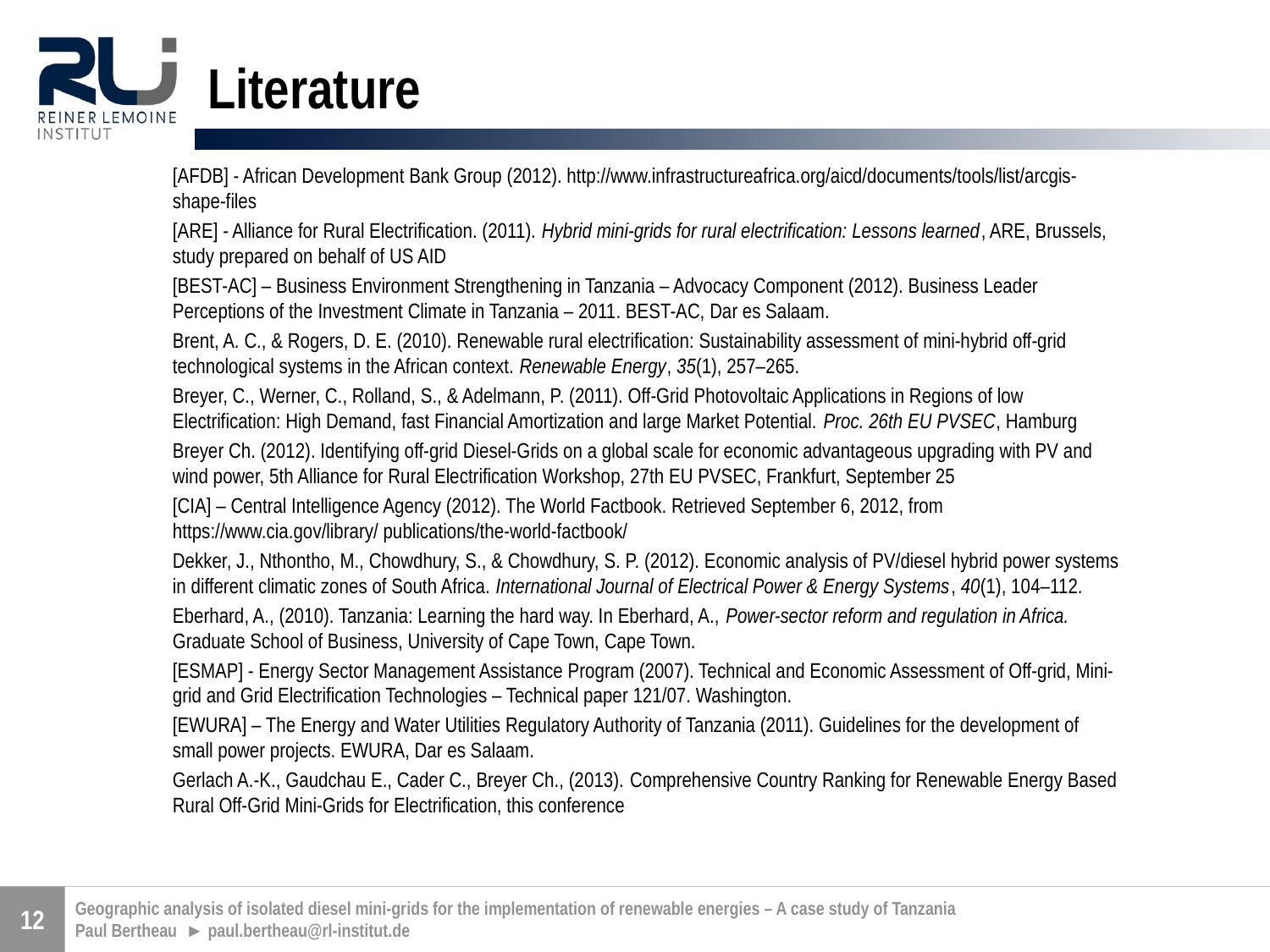

# Literature
[AFDB] - African Development Bank Group (2012). http://www.infrastructureafrica.org/aicd/documents/tools/list/arcgis-shape-files
[ARE] - Alliance for Rural Electrification. (2011). Hybrid mini-grids for rural electrification: Lessons learned, ARE, Brussels, study prepared on behalf of US AID
[BEST-AC] – Business Environment Strengthening in Tanzania – Advocacy Component (2012). Business Leader Perceptions of the Investment Climate in Tanzania – 2011. BEST-AC, Dar es Salaam.
Brent, A. C., & Rogers, D. E. (2010). Renewable rural electrification: Sustainability assessment of mini-hybrid off-grid technological systems in the African context. Renewable Energy, 35(1), 257–265.
Breyer, C., Werner, C., Rolland, S., & Adelmann, P. (2011). Off-Grid Photovoltaic Applications in Regions of low Electrification: High Demand, fast Financial Amortization and large Market Potential. Proc. 26th EU PVSEC, Hamburg
Breyer Ch. (2012). Identifying off-grid Diesel-Grids on a global scale for economic advantageous upgrading with PV and wind power, 5th Alliance for Rural Electrification Workshop, 27th EU PVSEC, Frankfurt, September 25
[CIA] – Central Intelligence Agency (2012). The World Factbook. Retrieved September 6, 2012, from https://www.cia.gov/library/ publications/the-world-factbook/
Dekker, J., Nthontho, M., Chowdhury, S., & Chowdhury, S. P. (2012). Economic analysis of PV/diesel hybrid power systems in different climatic zones of South Africa. International Journal of Electrical Power & Energy Systems, 40(1), 104–112.
Eberhard, A., (2010). Tanzania: Learning the hard way. In Eberhard, A., Power-sector reform and regulation in Africa. Graduate School of Business, University of Cape Town, Cape Town.
[ESMAP] - Energy Sector Management Assistance Program (2007). Technical and Economic Assessment of Off-grid, Mini-grid and Grid Electrification Technologies – Technical paper 121/07. Washington.
[EWURA] – The Energy and Water Utilities Regulatory Authority of Tanzania (2011). Guidelines for the development of small power projects. EWURA, Dar es Salaam.
Gerlach A.-K., Gaudchau E., Cader C., Breyer Ch., (2013). Comprehensive Country Ranking for Renewable Energy Based Rural Off-Grid Mini-Grids for Electrification, this conference